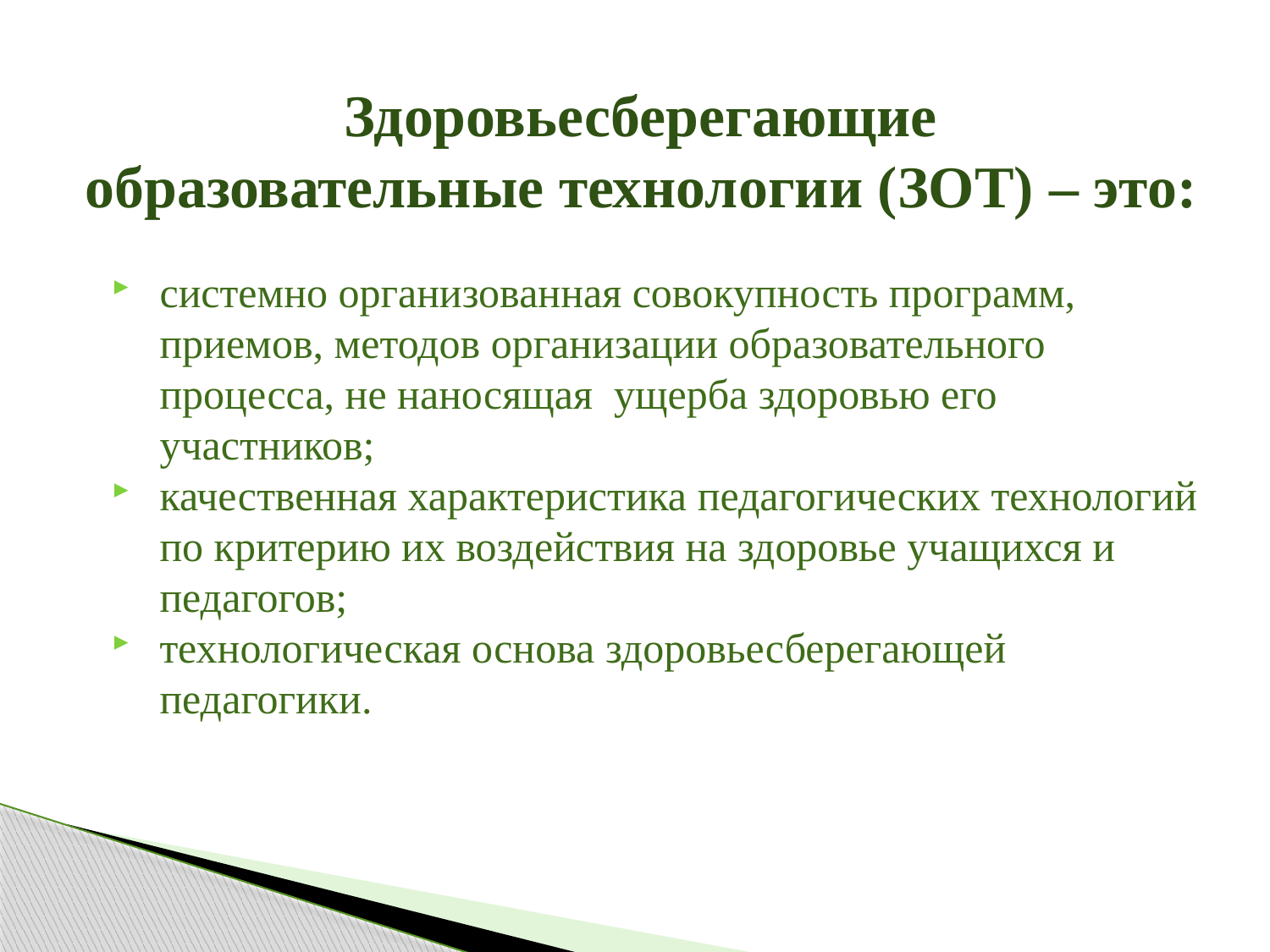

# Здоровьесберегающие образовательные технологии (ЗОТ) – это:

системно организованная совокупность программ, приемов, методов организации образовательного процесса, не наносящая  ущерба здоровью его участников;
качественная характеристика педагогических технологий по критерию их воздействия на здоровье учащихся и педагогов;
технологическая основа здоровьесберегающей педагогики.